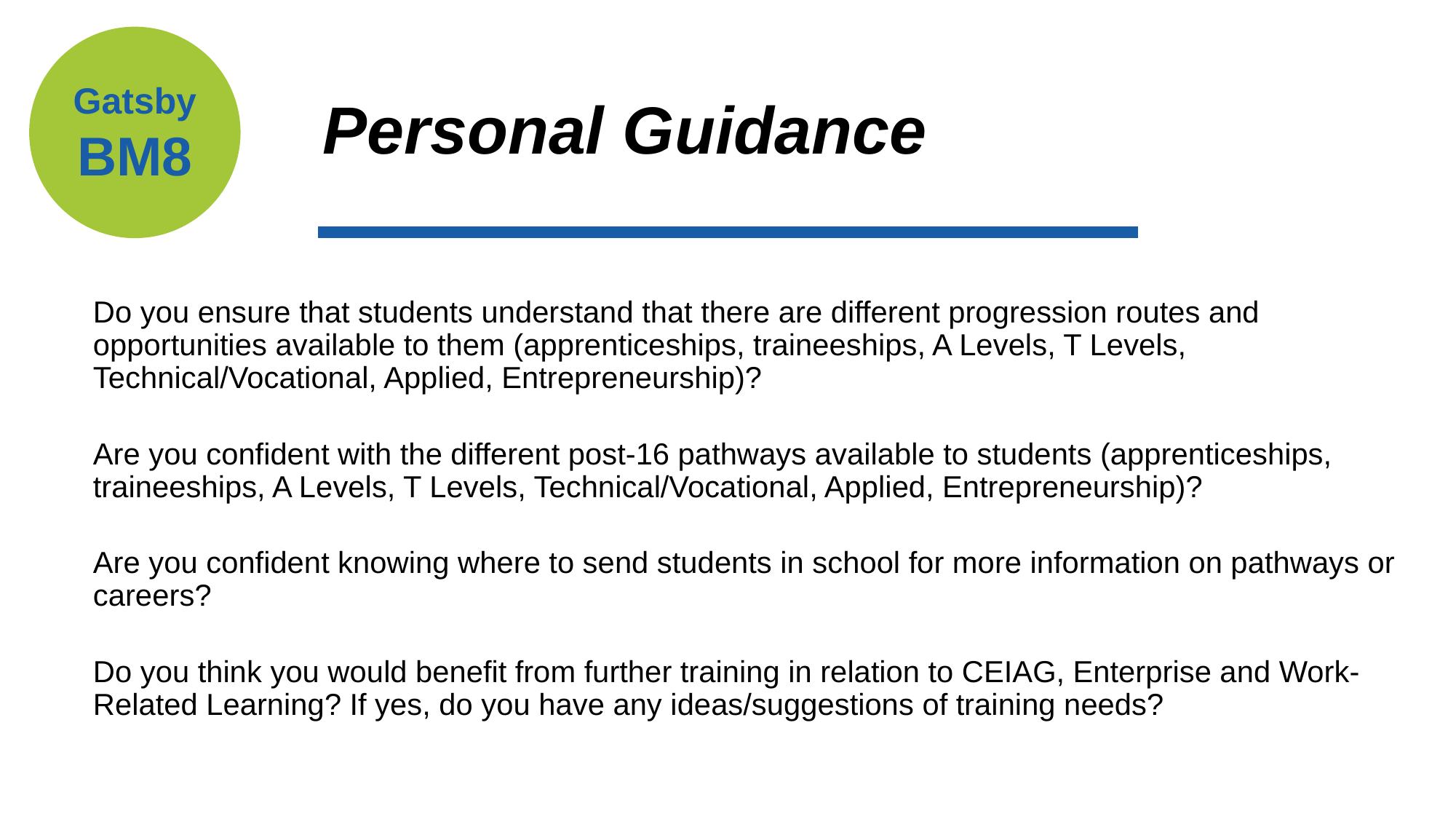

Gatsby
BM8
# Personal Guidance
Do you ensure that students understand that there are different progression routes and opportunities available to them (apprenticeships, traineeships, A Levels, T Levels, Technical/Vocational, Applied, Entrepreneurship)?

Are you confident with the different post-16 pathways available to students (apprenticeships, traineeships, A Levels, T Levels, Technical/Vocational, Applied, Entrepreneurship)?

Are you confident knowing where to send students in school for more information on pathways or careers?

Do you think you would benefit from further training in relation to CEIAG, Enterprise and Work-Related Learning? If yes, do you have any ideas/suggestions of training needs?